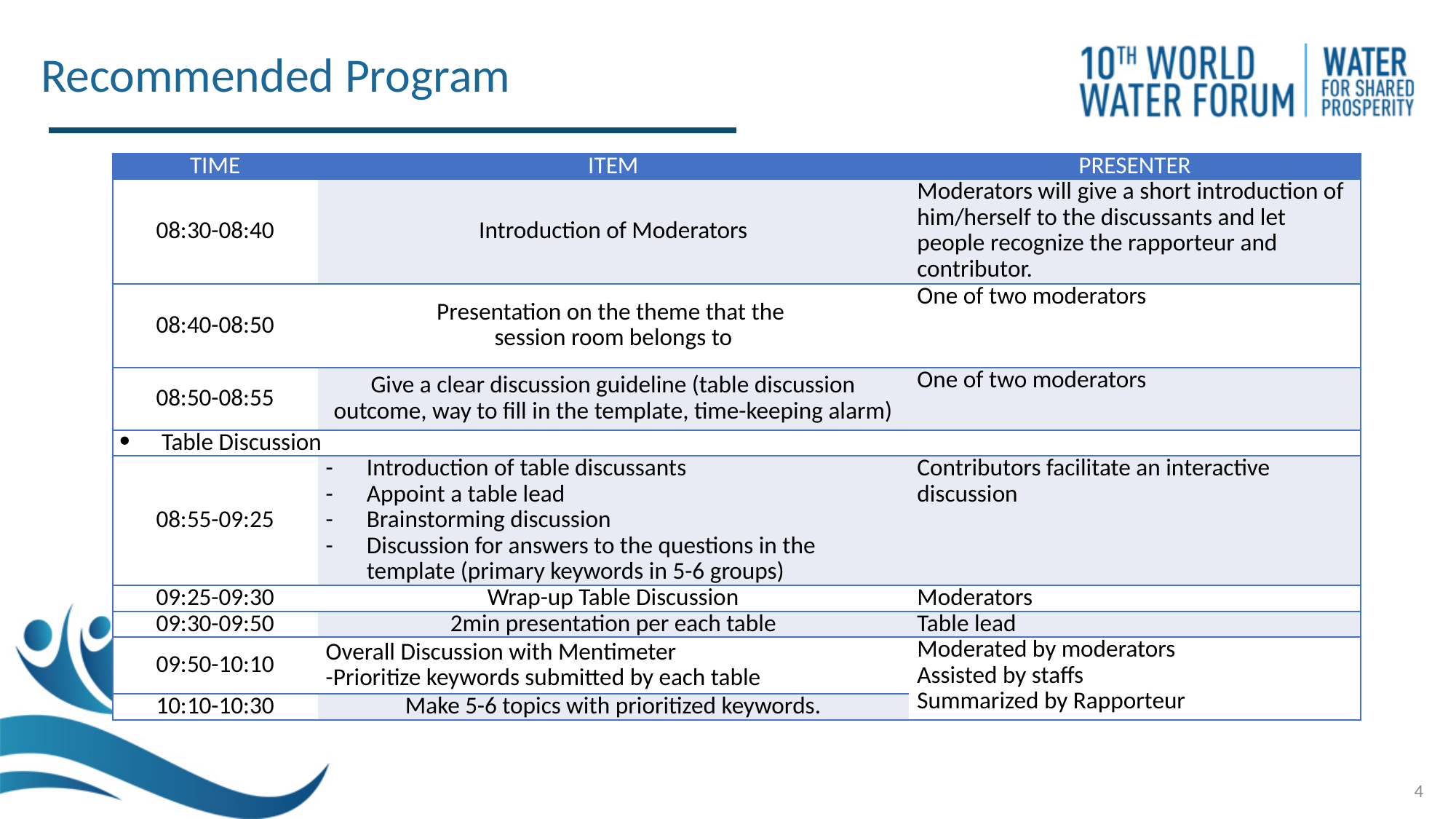

Recommended Program
| TIME | ITEM | PRESENTER |
| --- | --- | --- |
| 08:30-08:40 | Introduction of Moderators | Moderators will give a short introduction of him/herself to the discussants and let people recognize the rapporteur and contributor. |
| 08:40-08:50 | Presentation on the theme that the session room belongs to | One of two moderators |
| 08:50-08:55 | Give a clear discussion guideline (table discussion outcome, way to fill in the template, time-keeping alarm) | One of two moderators |
| Table Discussion |  |  |
| 08:55-09:25 | Introduction of table discussants Appoint a table lead Brainstorming discussion Discussion for answers to the questions in the template (primary keywords in 5-6 groups) | Contributors facilitate an interactive discussion |
| 09:25-09:30 | Wrap-up Table Discussion | Moderators |
| 09:30-09:50 | 2min presentation per each table | Table lead |
| 09:50-10:10 | Overall Discussion with Mentimeter -Prioritize keywords submitted by each table | Moderated by moderators Assisted by staffs Summarized by Rapporteur |
| 10:10-10:30 | Make 5-6 topics with prioritized keywords. |  |
4